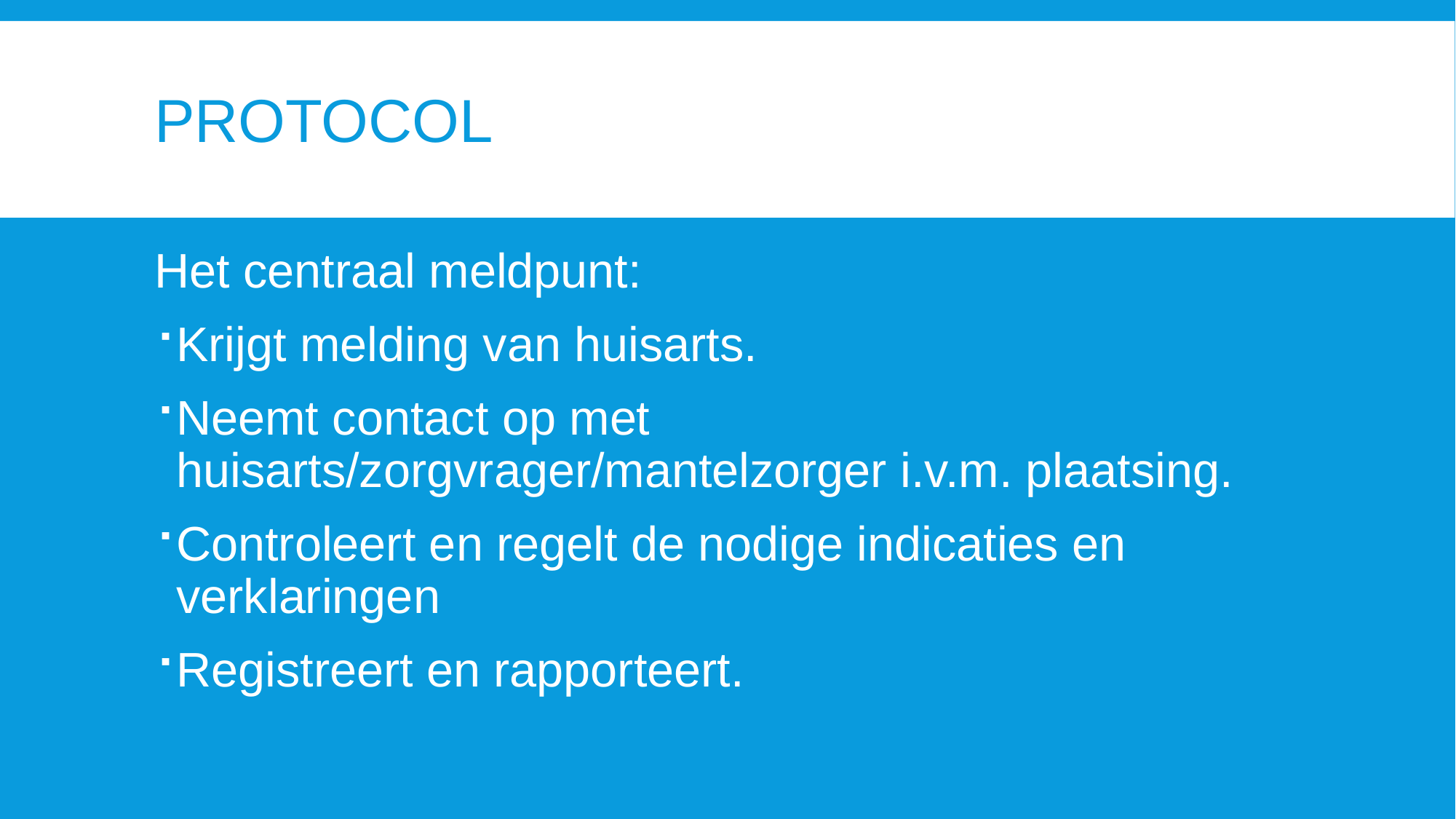

# Protocol
Het centraal meldpunt:
Krijgt melding van huisarts.
Neemt contact op met huisarts/zorgvrager/mantelzorger i.v.m. plaatsing.
Controleert en regelt de nodige indicaties en verklaringen
Registreert en rapporteert.